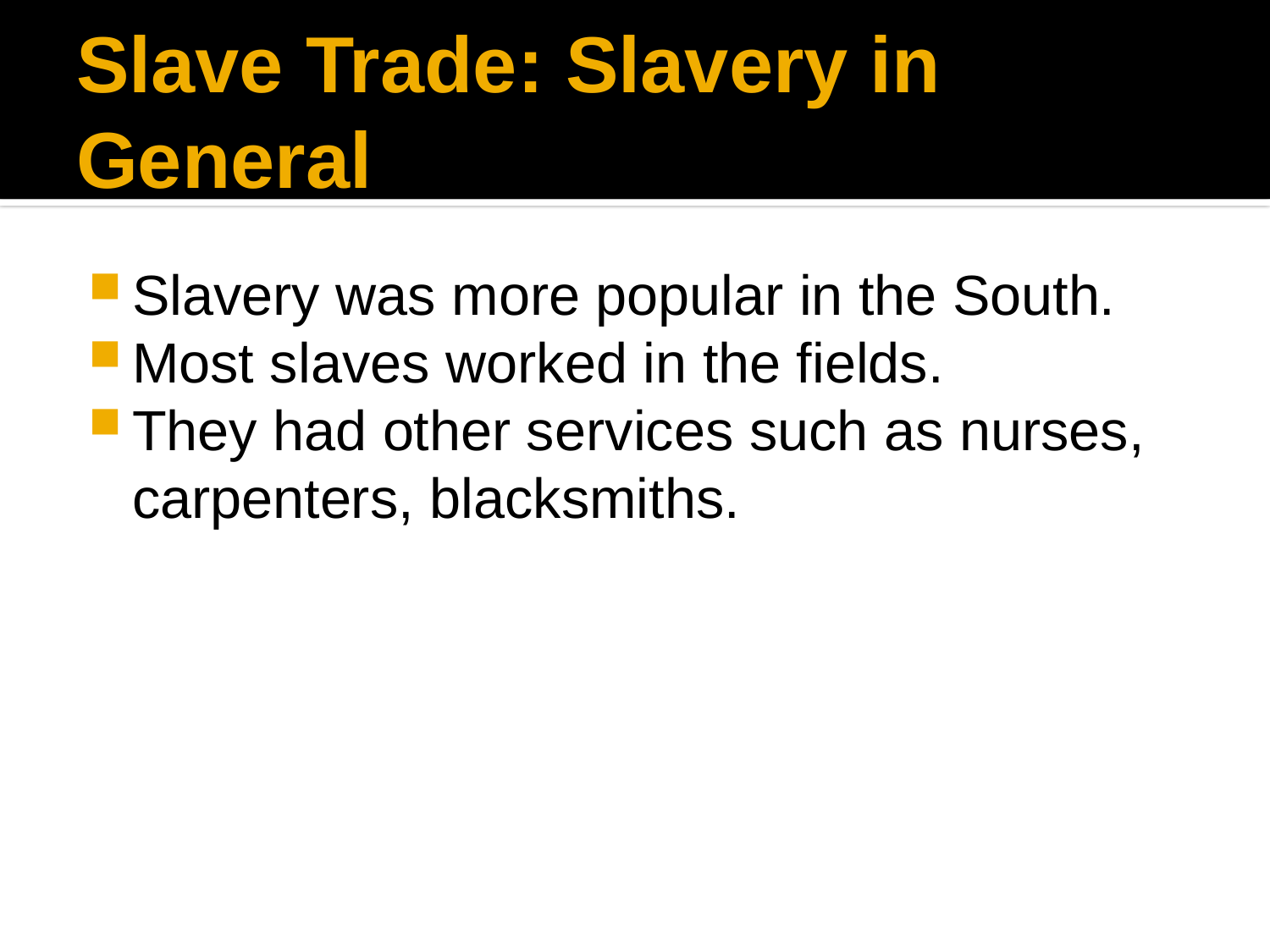

# Slave Trade: Slavery in General
Slavery was more popular in the South.
Most slaves worked in the fields.
They had other services such as nurses, carpenters, blacksmiths.